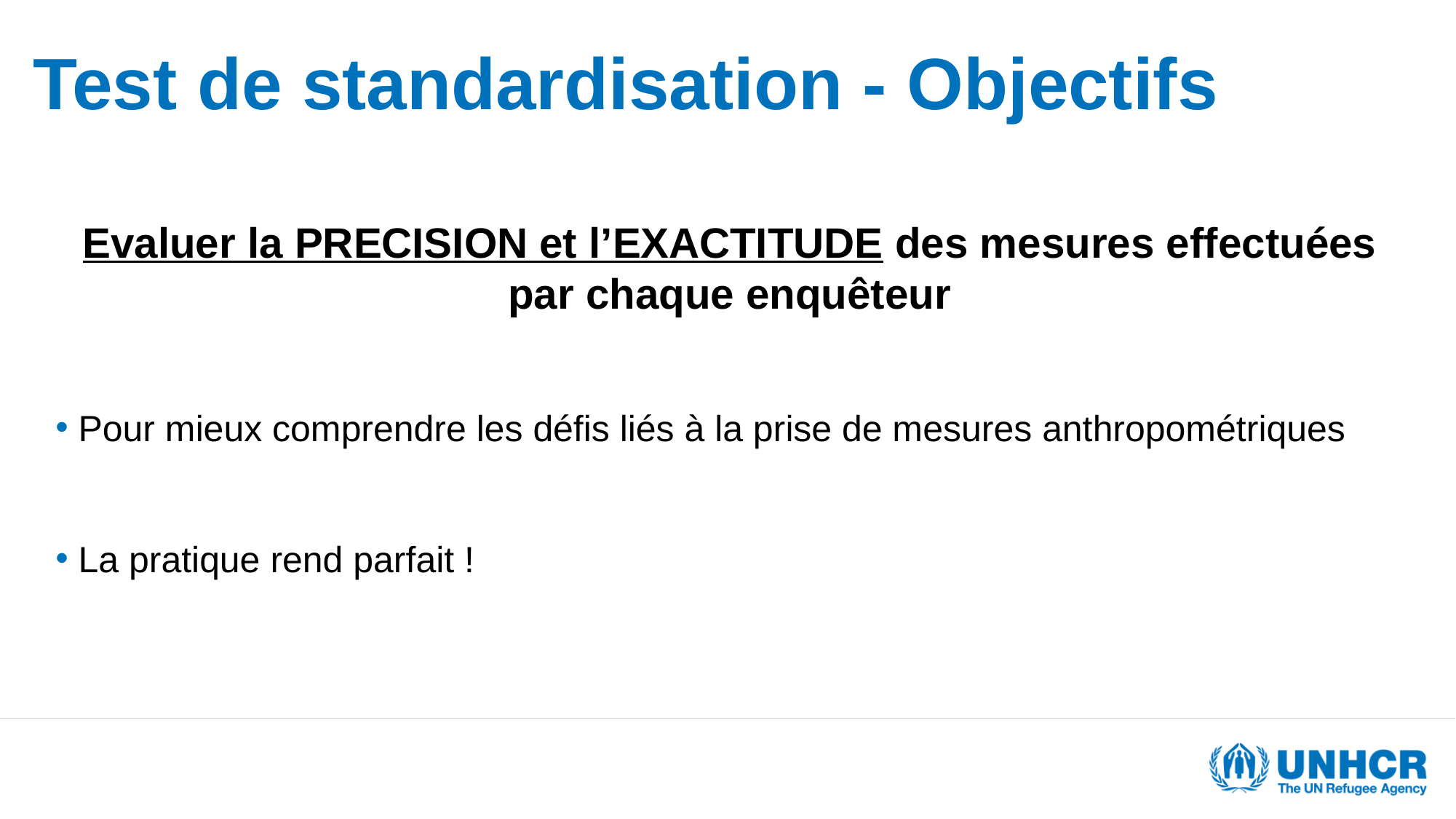

# Test de standardisation - Objectifs
Evaluer la PRECISION et l’EXACTITUDE des mesures effectuées par chaque enquêteur

 Pour mieux comprendre les défis liés à la prise de mesures anthropométriques

 La pratique rend parfait !